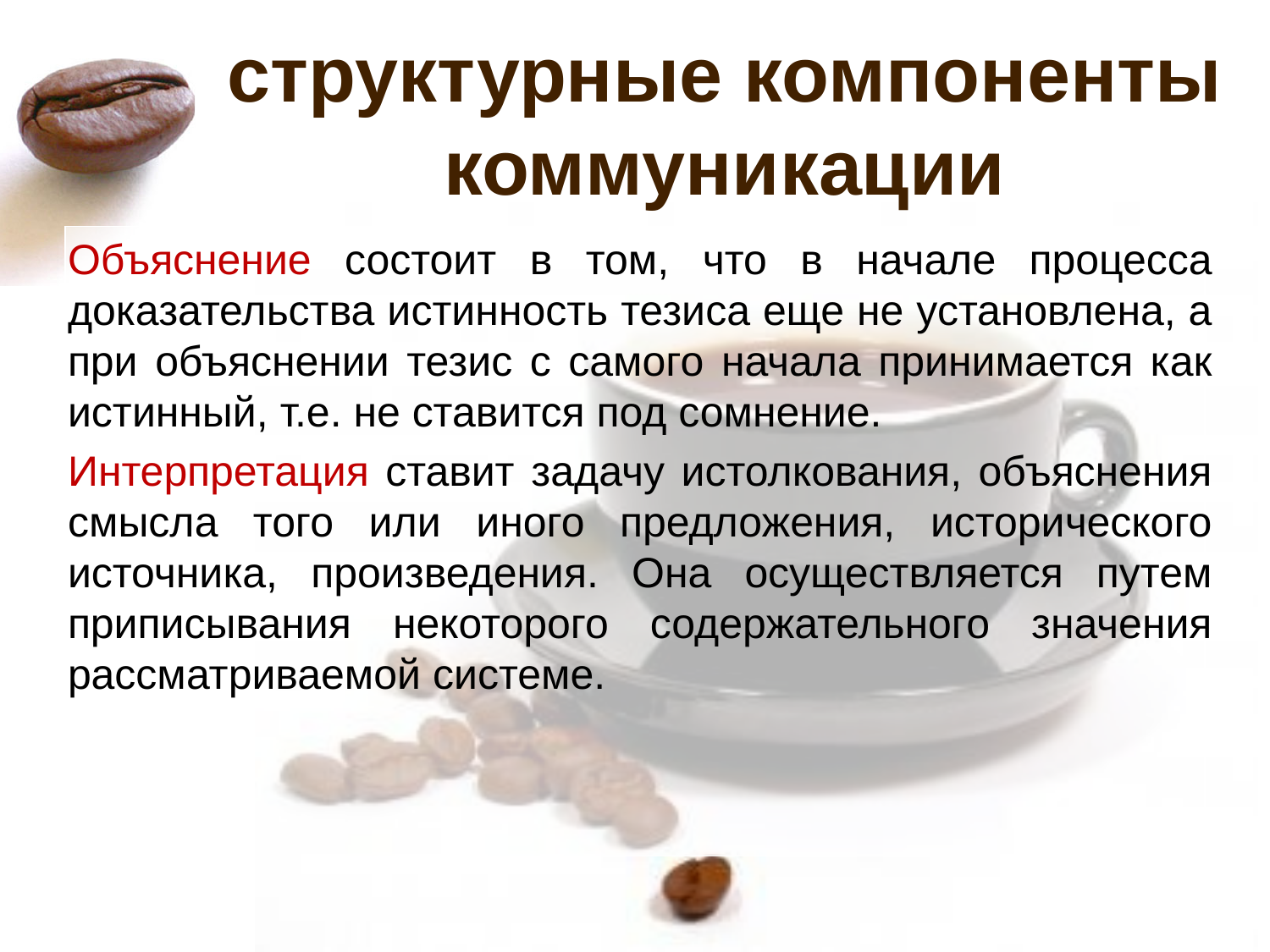

# структурные компоненты коммуникации
Объяснение состоит в том, что в начале процесса доказательства истинность тезиса еще не установлена, а при объяснении тезис с самого начала принимается как истинный, т.е. не ставится под сомнение.
Интерпретация ставит задачу истолкования, объяснения смысла того или иного предложения, исторического источника, произведения. Она осуществляется путем приписывания некоторого содержательного значения рассматриваемой системе.